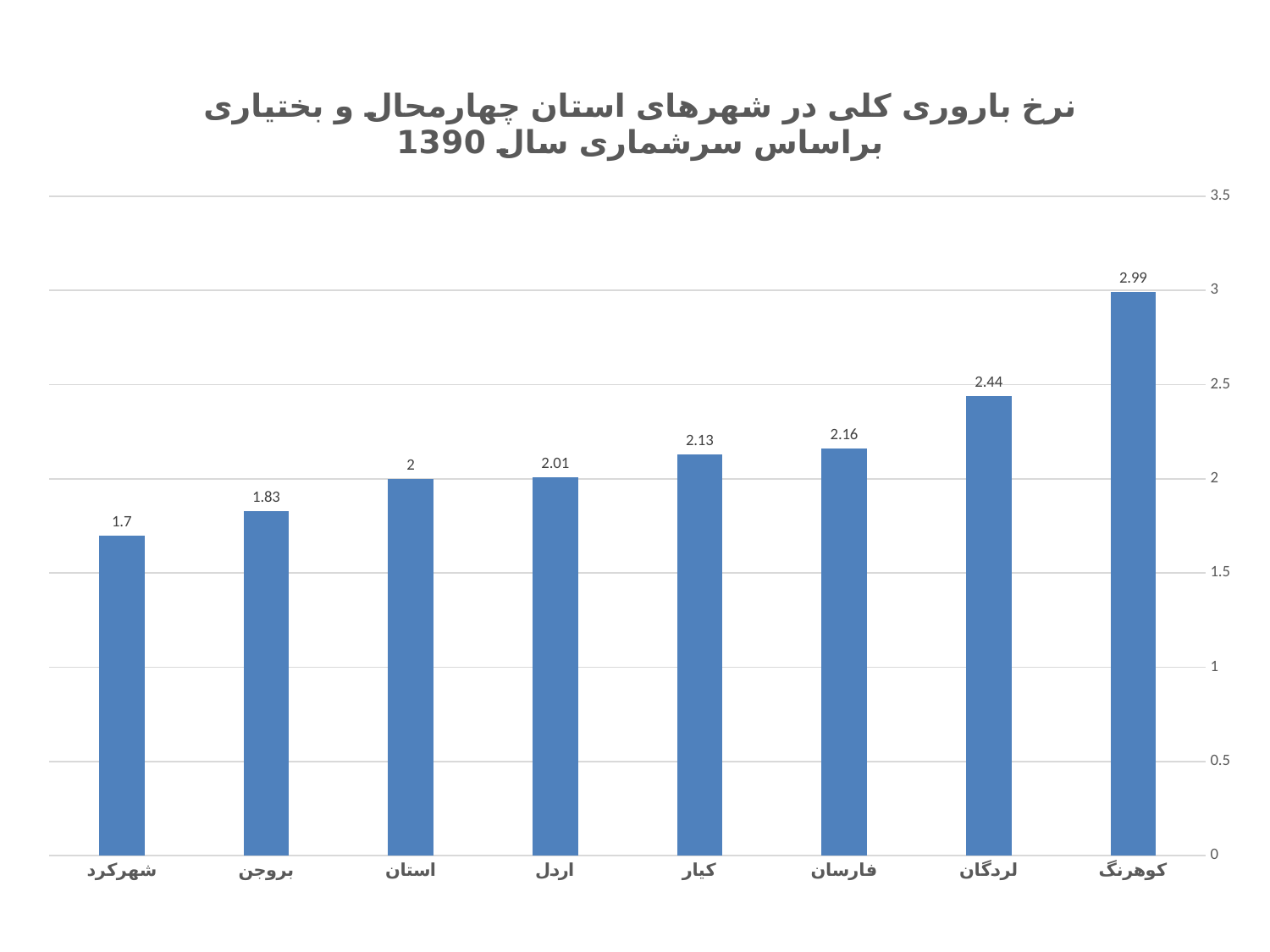

### Chart: نرخ باروری کلی در شهرهای استان چهارمحال و بختیاری براساس سرشماری سال 1390

| Category |  |
|---|---|
| کوهرنگ | 2.99 |
| لردگان | 2.44 |
| فارسان | 2.16 |
| کیار | 2.13 |
| اردل | 2.01 |
| استان | 2.0 |
| بروجن | 1.83 |
| شهرکرد | 1.7 |